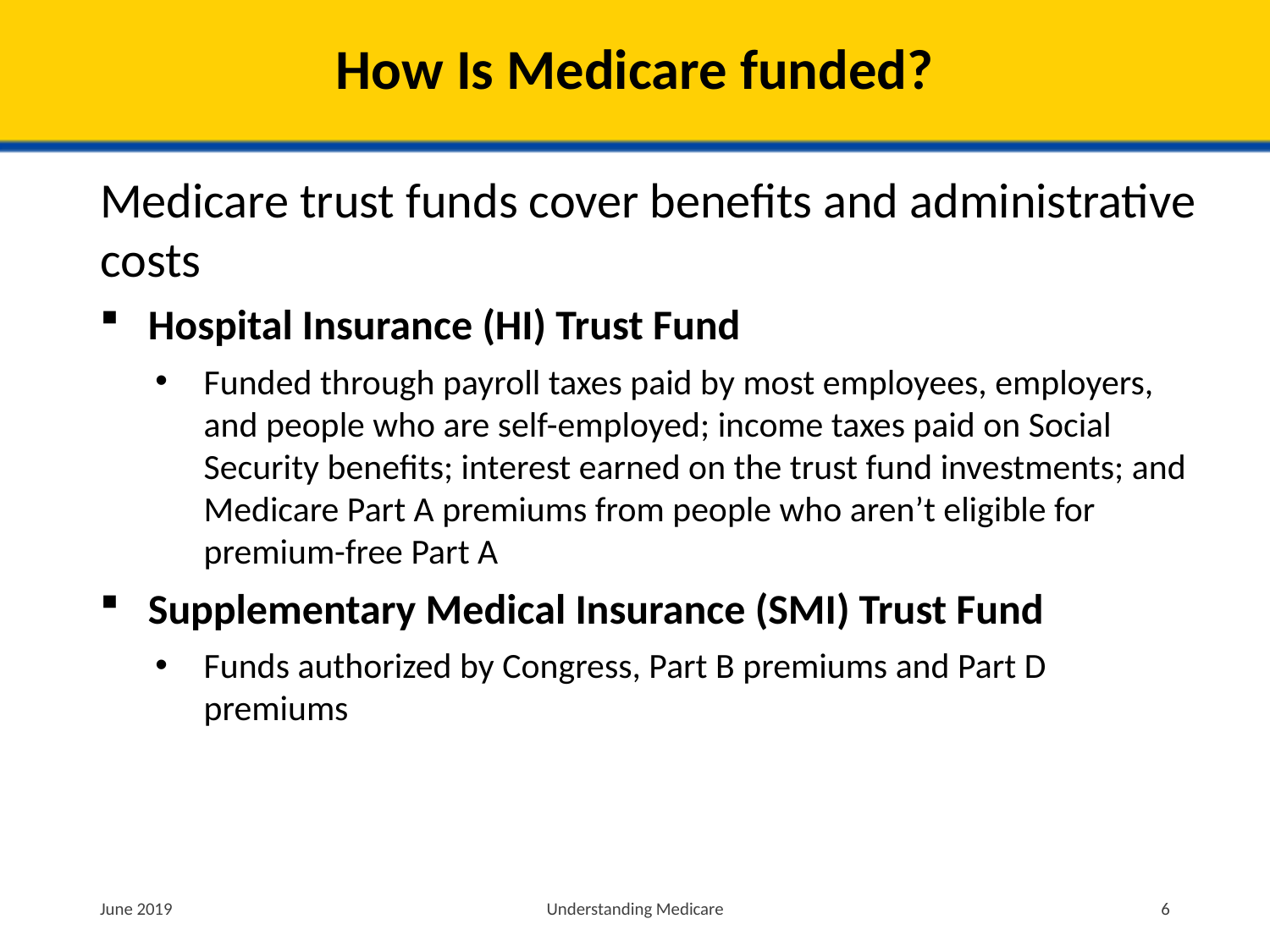

# How Is Medicare funded?
Medicare trust funds cover benefits and administrative costs
Hospital Insurance (HI) Trust Fund
Funded through payroll taxes paid by most employees, employers, and people who are self-employed; income taxes paid on Social Security benefits; interest earned on the trust fund investments; and Medicare Part A premiums from people who aren’t eligible for premium-free Part A
Supplementary Medical Insurance (SMI) Trust Fund
Funds authorized by Congress, Part B premiums and Part D premiums

June 2019
Understanding Medicare
6